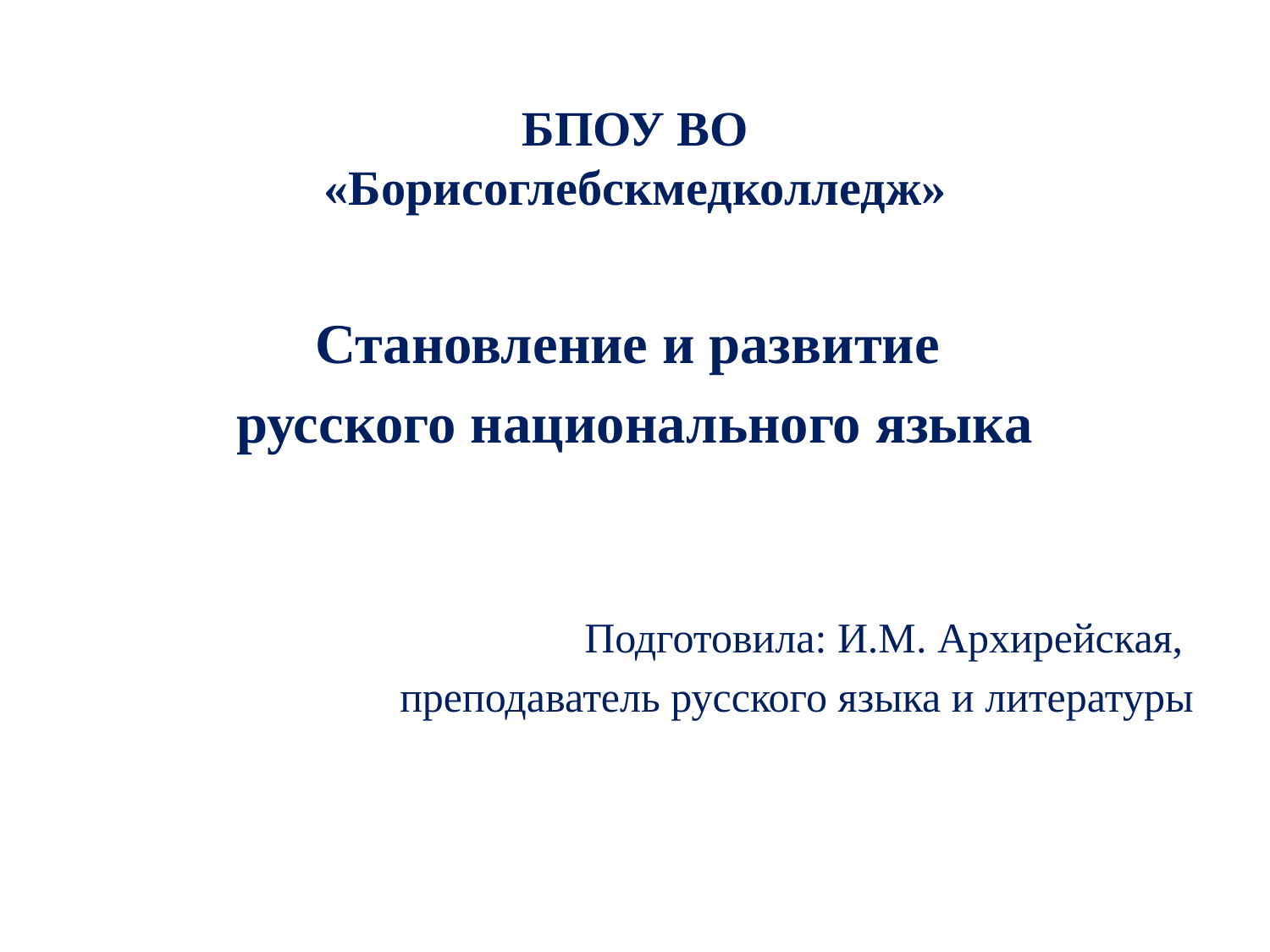

# БПОУ ВО «Борисоглебскмедколледж»

Становление и развитие
русского национального языка

Подготовила: И.М. Архирейская,
преподаватель русского языка и литературы